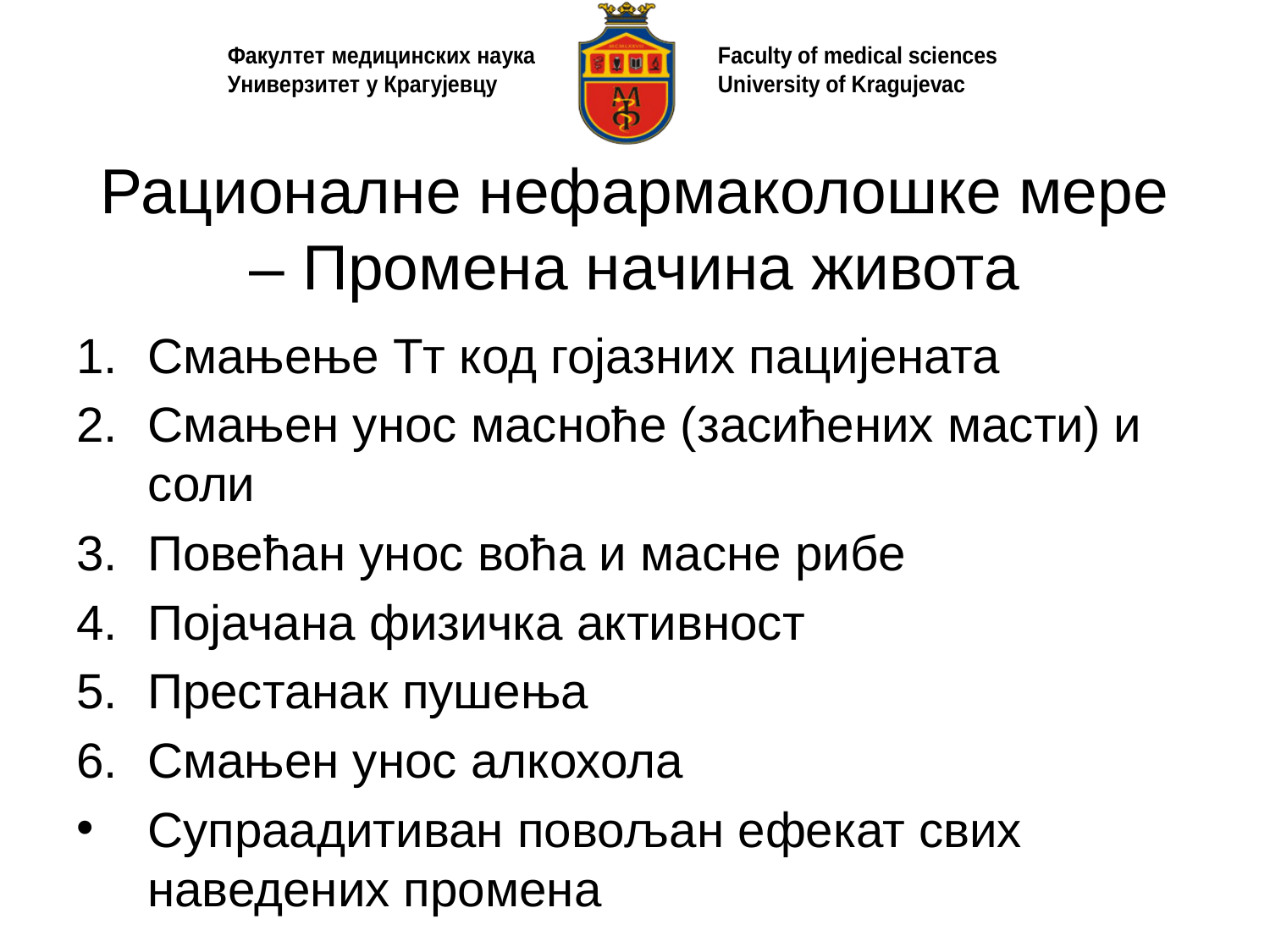

# Рационалне нефармаколошке мере – Промена начина живота
Смањење Тт код гојазних пацијената
Смањен унос масноће (засићених масти) и соли
Повећан унос воћа и масне рибе
Појачана физичка активност
Престанак пушења
Смањен унос алкохола
Супраадитиван повољан ефекат свих наведених промена